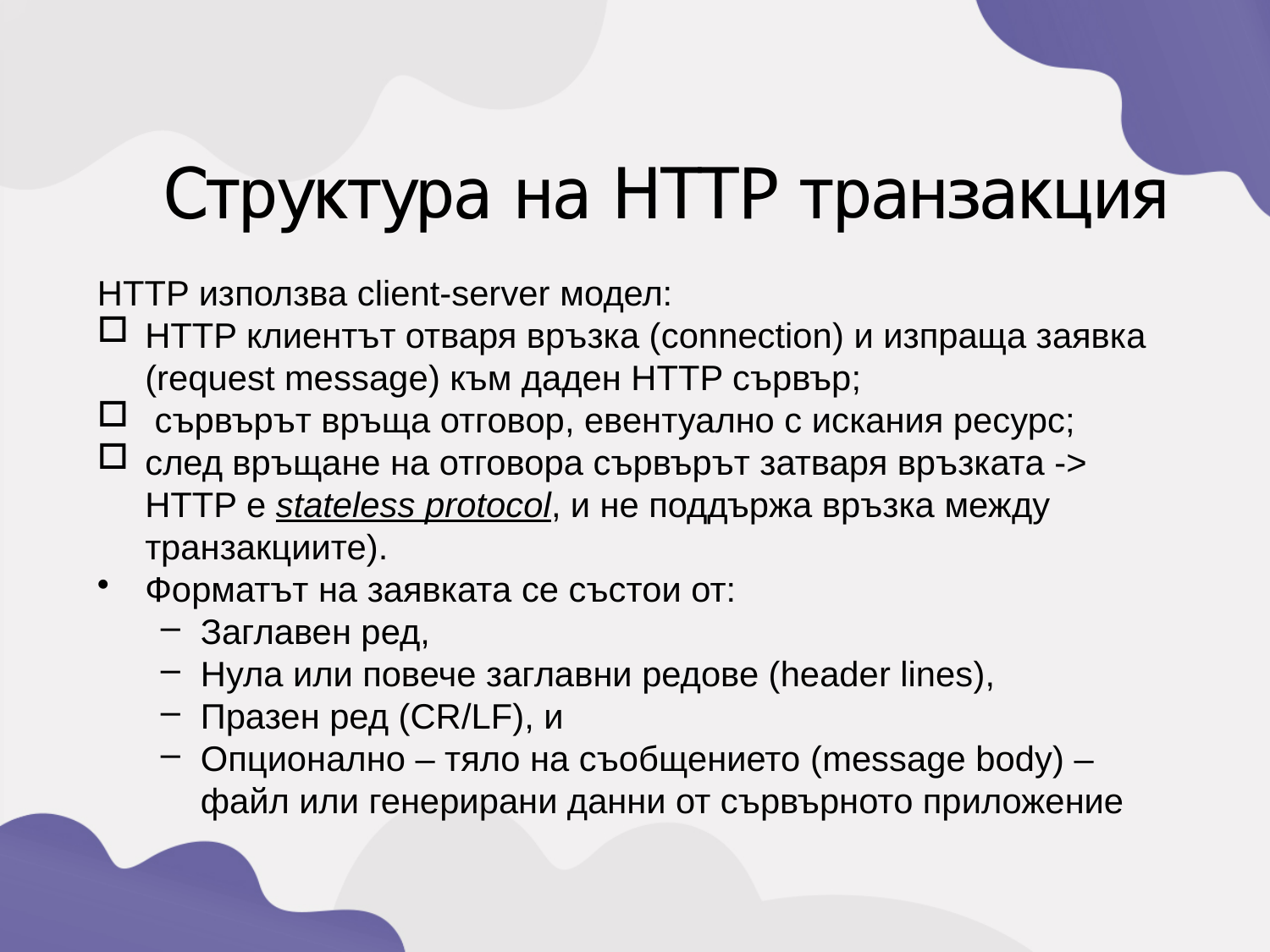

Структура на HTTP транзакция
HTTP използва client-server модел:
HTTP клиентът отваря връзка (connection) и изпраща заявка  (request message) към даден HTTP сървър;
 сървърът връща отговор, евентуално с искания ресурс;
след връщане на отговора сървърът затваря връзката -> HTTP е stateless protocol, и не поддържа връзка между транзакциите).
Форматът на заявката се състои от:
Заглавен ред,
Нула или повече заглавни редове (header lines),
Празен ред (CR/LF), и
Опционално – тяло на съобщението (message body) – файл или генерирани данни от сървърното приложение